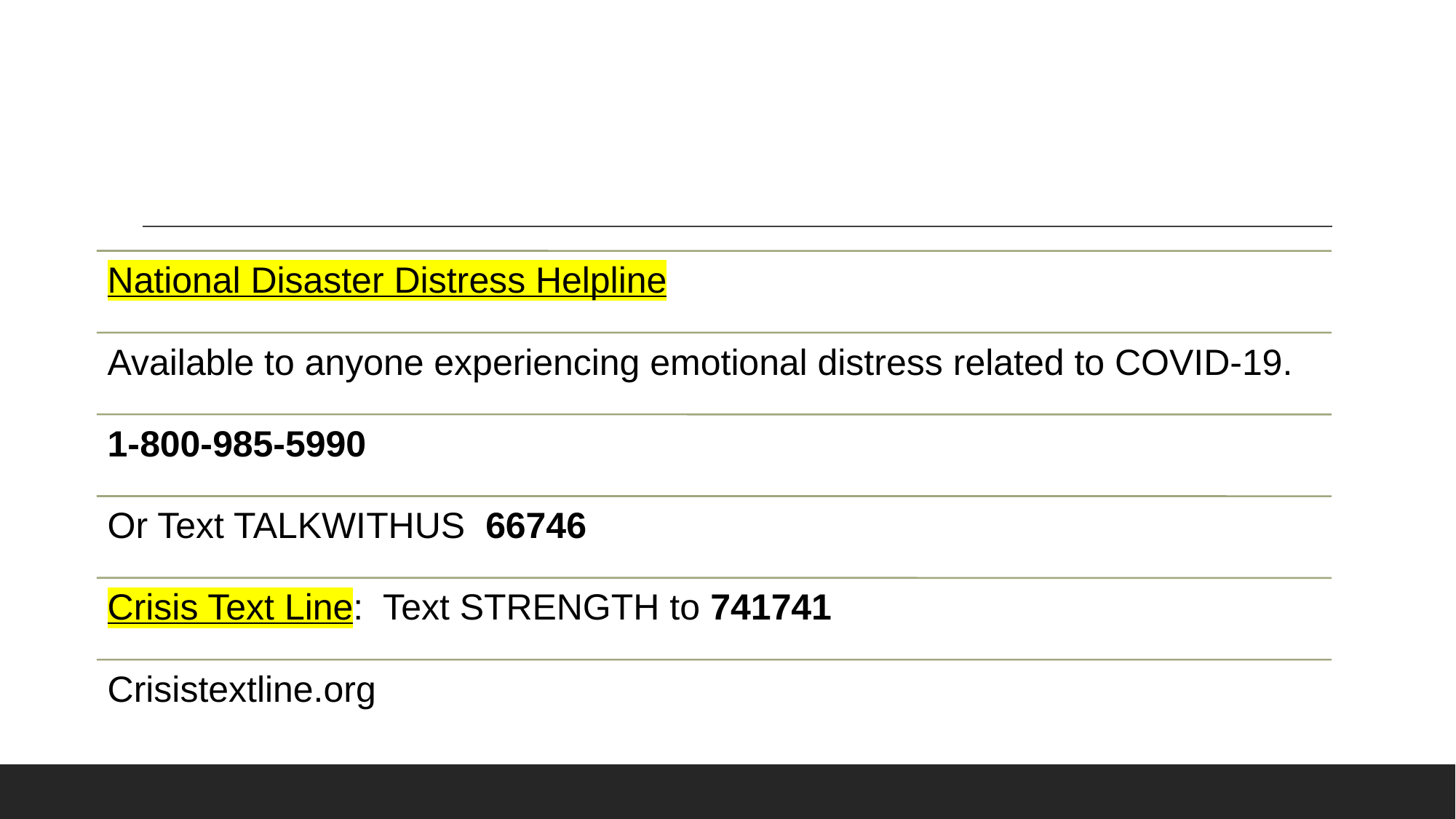

National Disaster Distress Helpline
Available to anyone experiencing emotional distress related to COVID-19.
1-800-985-5990
Or Text TALKWITHUS  66746
Crisis Text Line:  Text STRENGTH to 741741
Crisistextline.org